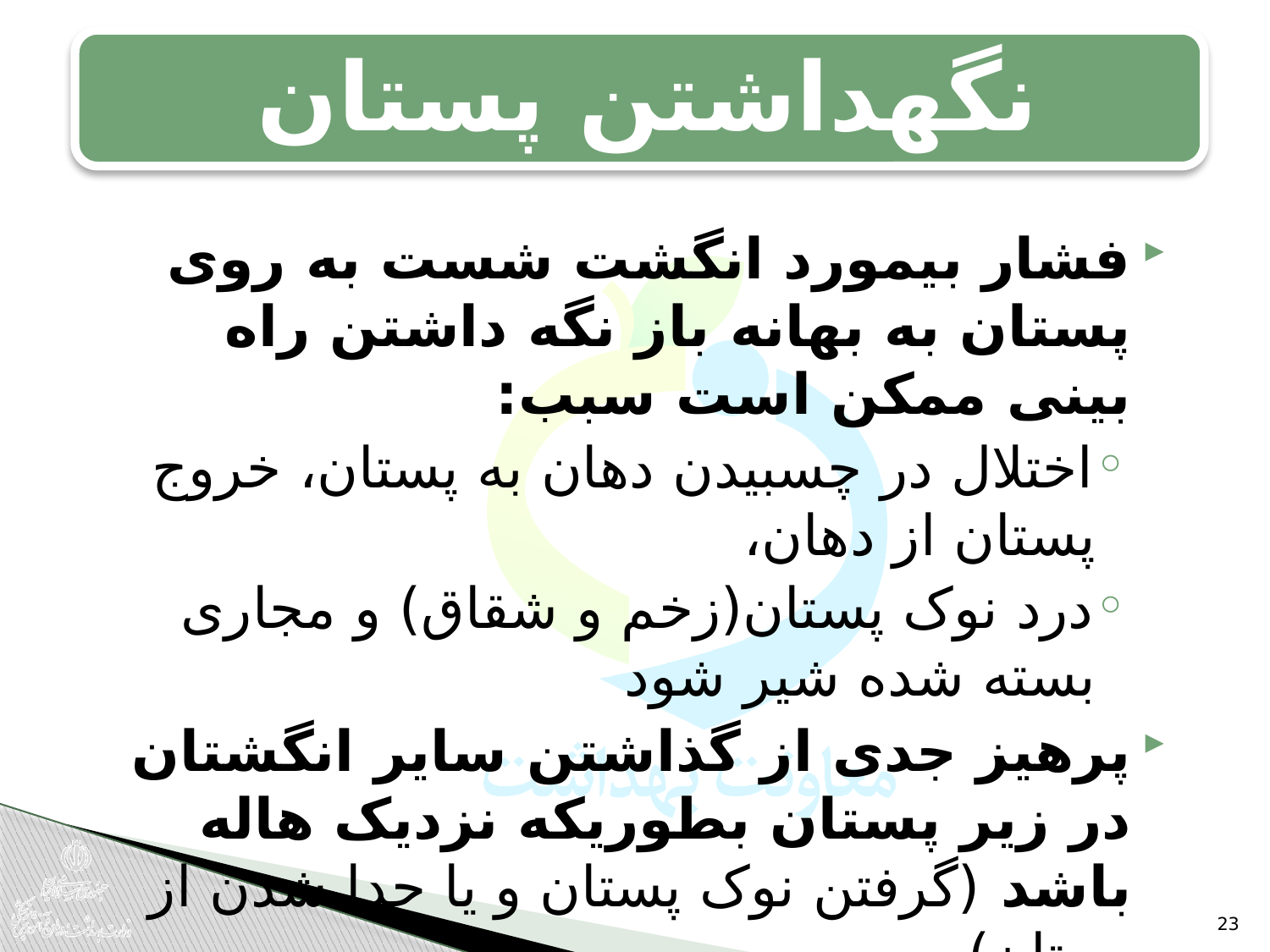

نگهداشتن پستان
فشار بیمورد انگشت شست به روی پستان به بهانه باز نگه داشتن راه بینی ممکن است سبب:
اختلال در چسبیدن دهان به پستان، خروج پستان از دهان،
درد نوک پستان(زخم و شقاق) و مجاری بسته شده شیر شود
پرهیز جدی از گذاشتن سایر انگشتان در زیر پستان بطوریکه نزدیک هاله باشد (گرفتن نوک پستان و یا جدا شدن از پستان)
23